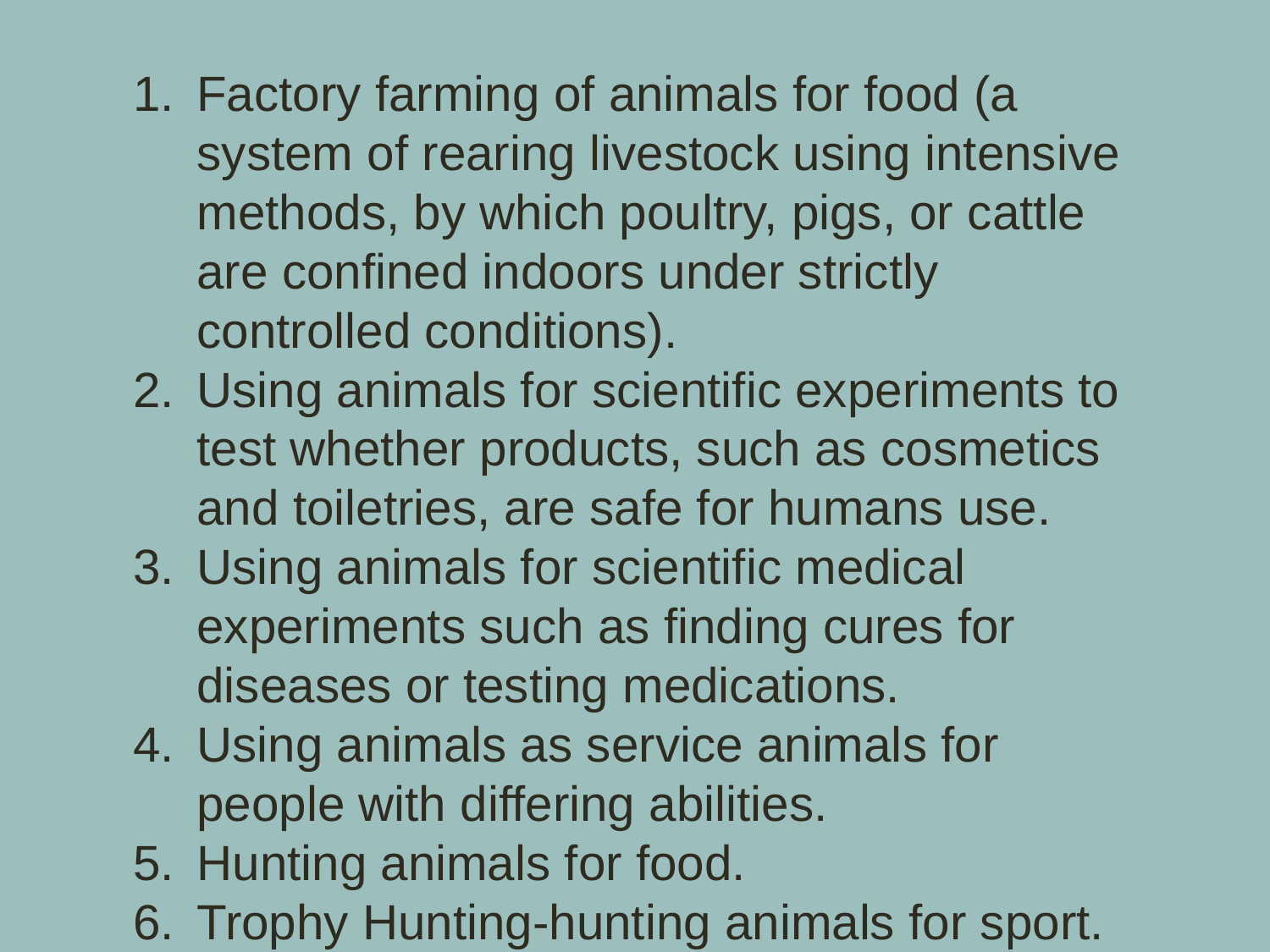

Factory farming of animals for food (a system of rearing livestock using intensive methods, by which poultry, pigs, or cattle are confined indoors under strictly controlled conditions).
Using animals for scientific experiments to test whether products, such as cosmetics and toiletries, are safe for humans use.
Using animals for scientific medical experiments such as finding cures for diseases or testing medications.
Using animals as service animals for people with differing abilities.
Hunting animals for food.
Trophy Hunting-hunting animals for sport.